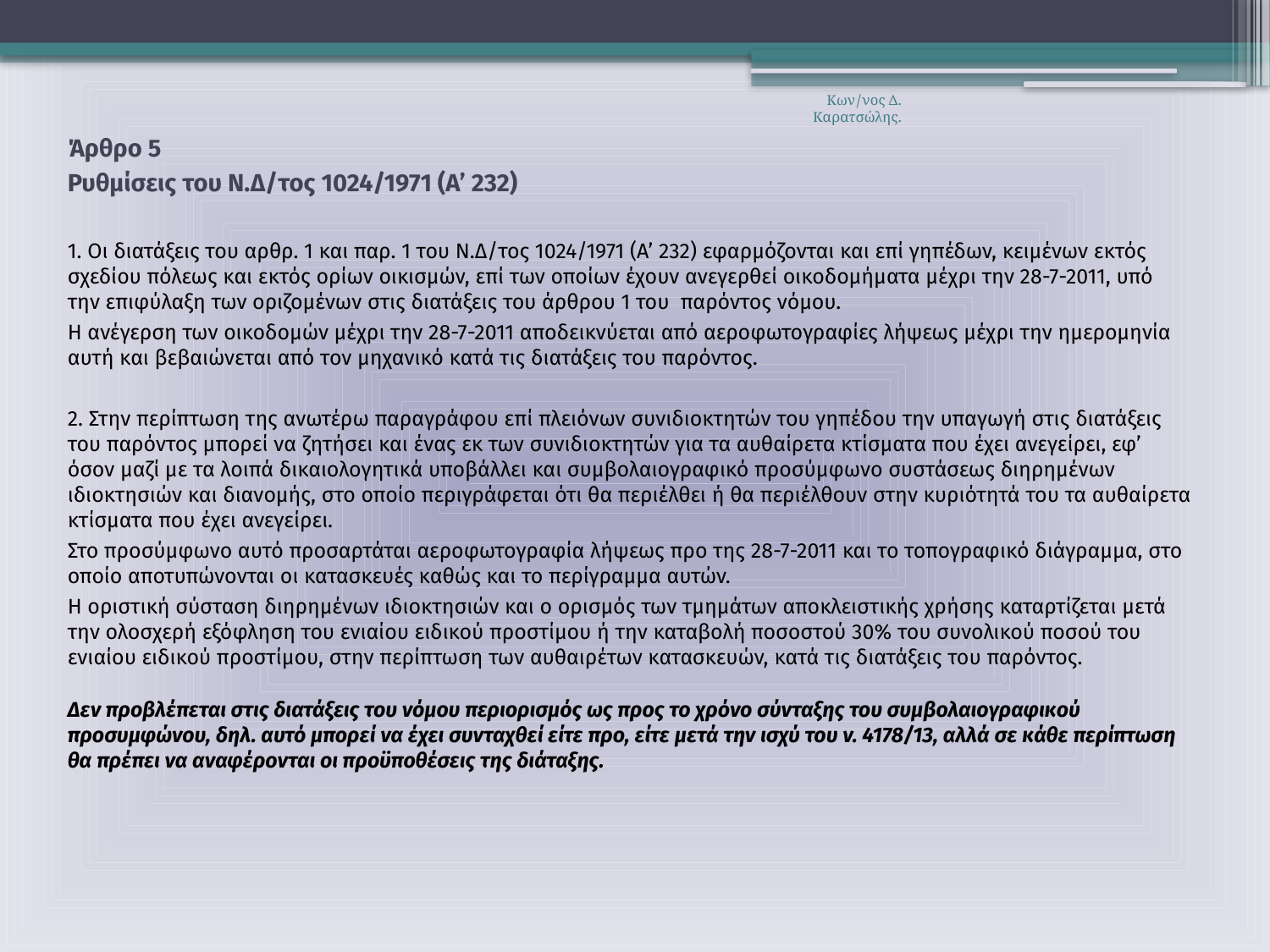

Κων/νος Δ. Καρατσώλης.
Άρθρο 5
Ρυθμίσεις του Ν.Δ/τος 1024/1971 (Α’ 232)

1. Οι διατάξεις του αρθρ. 1 και παρ. 1 του Ν.Δ/τος 1024/1971 (Α’ 232) εφαρμόζονται και επί γηπέδων, κειμένων εκτός σχεδίου πόλεως και εκτός ορίων οικισμών, επί των οποίων έχουν ανεγερθεί οικοδομήματα μέχρι την 28-7-2011, υπό την επιφύλαξη των οριζομένων στις διατάξεις του άρθρου 1 του  παρόντος νόμου.
Η ανέγερση των οικοδομών μέχρι την 28-7-2011 αποδεικνύεται από αεροφωτογραφίες λήψεως μέχρι την ημερομηνία αυτή και βεβαιώνεται από τον μηχανικό κατά τις διατάξεις του παρόντος.

2. Στην περίπτωση της ανωτέρω παραγράφου επί πλειόνων συνιδιοκτητών του γηπέδου την υπαγωγή στις διατάξεις του παρόντος μπορεί να ζητήσει και ένας εκ των συνιδιοκτητών για τα αυθαίρετα κτίσματα που έχει ανεγείρει, εφ’ όσον μαζί με τα λοιπά δικαιολογητικά υποβάλλει και συμβολαιογραφικό προσύμφωνο συστάσεως διηρημένων ιδιοκτησιών και διανομής, στο οποίο περιγράφεται ότι θα περιέλθει ή θα περιέλθουν στην κυριότητά του τα αυθαίρετα κτίσματα που έχει ανεγείρει.
Στο προσύμφωνο αυτό προσαρτάται αεροφωτογραφία λήψεως προ της 28-7-2011 και το τοπογραφικό διάγραμμα, στο οποίο αποτυπώνονται οι κατασκευές καθώς και το περίγραμμα αυτών.
Η οριστική σύσταση διηρημένων ιδιοκτησιών και ο ορισμός των τμημάτων αποκλειστικής χρήσης καταρτίζεται μετά την ολοσχερή εξόφληση του ενιαίου ειδικού προστίμου ή την καταβολή ποσοστού 30% του συνολικού ποσού του ενιαίου ειδικού προστίμου, στην περίπτωση των αυθαιρέτων κατασκευών, κατά τις διατάξεις του παρόντος.

Δεν προβλέπεται στις διατάξεις του νόμου περιορισμός ως προς το χρόνο σύνταξης του συμβολαιογραφικού προσυμφώνου, δηλ. αυτό μπορεί να έχει συνταχθεί είτε προ, είτε μετά την ισχύ του ν. 4178/13, αλλά σε κάθε περίπτωση θα πρέπει να αναφέρονται οι προϋποθέσεις της διάταξης.